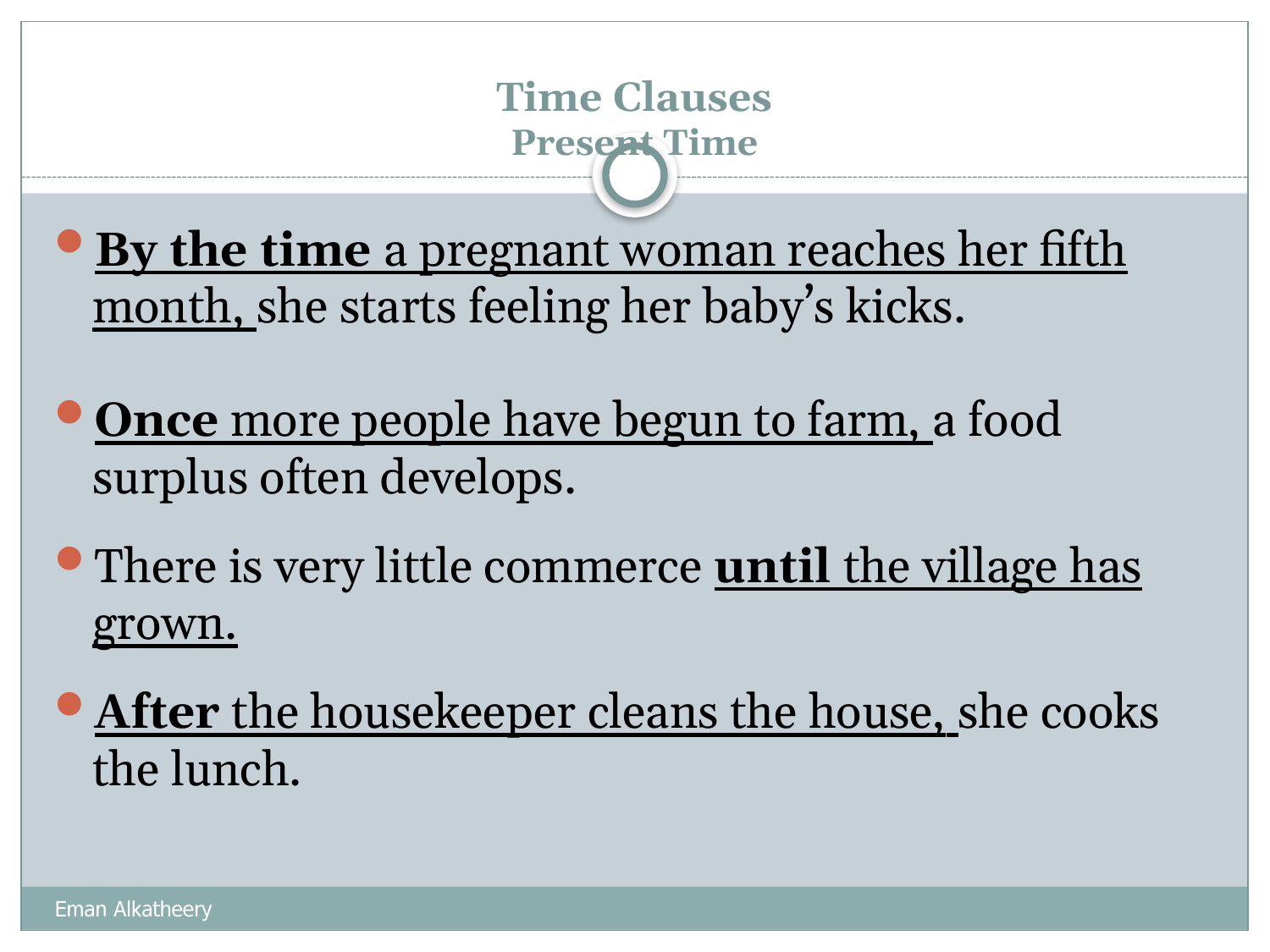

# Time Clauses Present Time
By the time a pregnant woman reaches her fifth month, she starts feeling her baby’s kicks.

Once more people have begun to farm, a food surplus often develops.

There is very little commerce until the village has grown.

After the housekeeper cleans the house, she cooks the lunch.

Eman Alkatheery